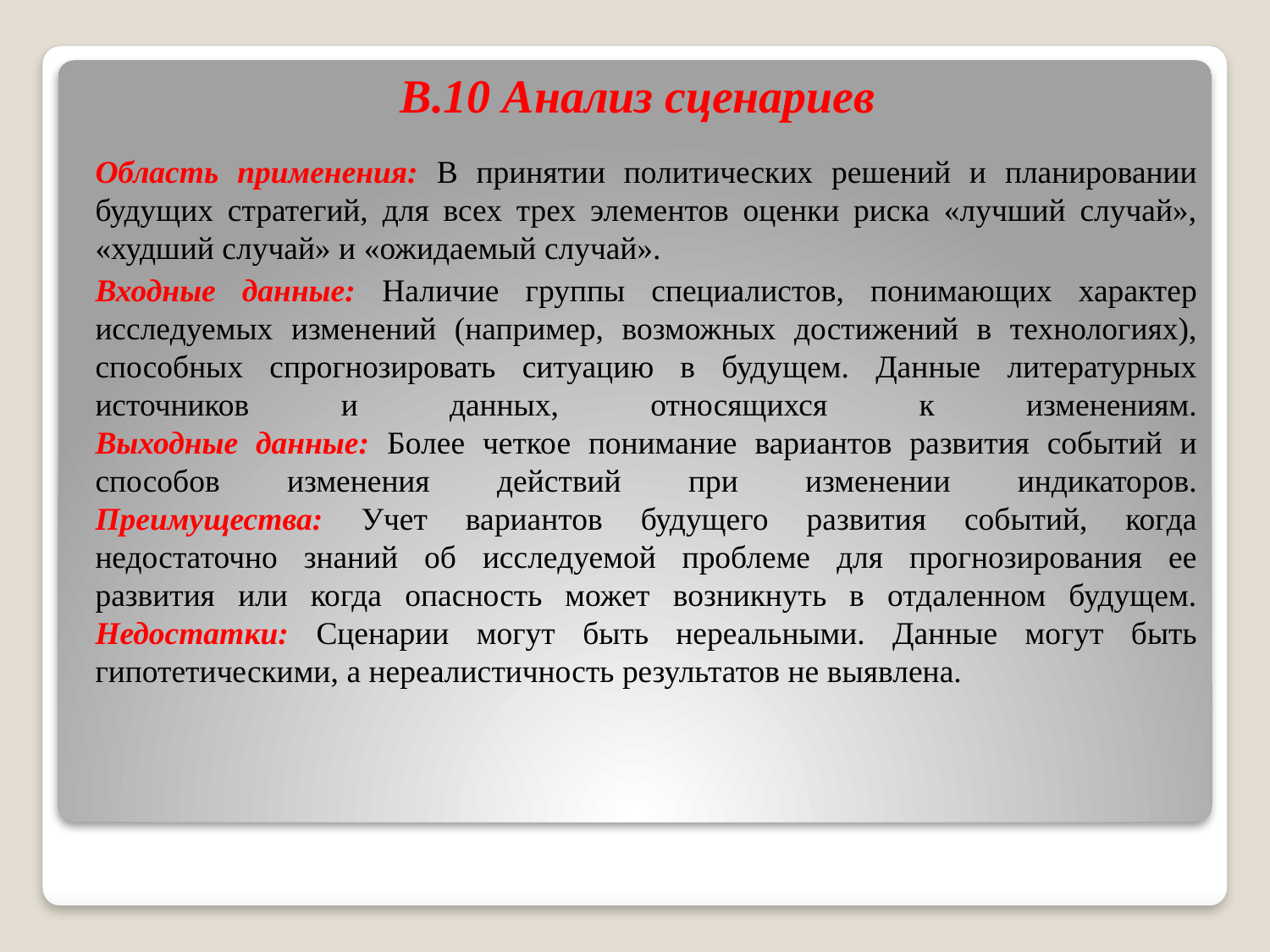

# B.10 Анализ сценариев
Область применения: В принятии политических решений и планировании будущих стратегий, для всех трех элементов оценки риска «лучший случай», «худший случай» и «ожидаемый случай».
Входные данные: Наличие группы специалистов, понимающих характер исследуемых изменений (например, возможных достижений в технологиях), способных спрогнозировать ситуацию в будущем. Данные литературных источников и данных, относящихся к изменениям.
Выходные данные: Более четкое понимание вариантов развития событий и способов изменения действий при изменении индикаторов.
Преимущества: Учет вариантов будущего развития событий, когда недостаточно знаний об исследуемой проблеме для прогнозирования ее развития или когда опасность может возникнуть в отдаленном будущем.
Недостатки: Сценарии могут быть нереальными. Данные могут быть гипотетическими, а нереалистичность результатов не выявлена.